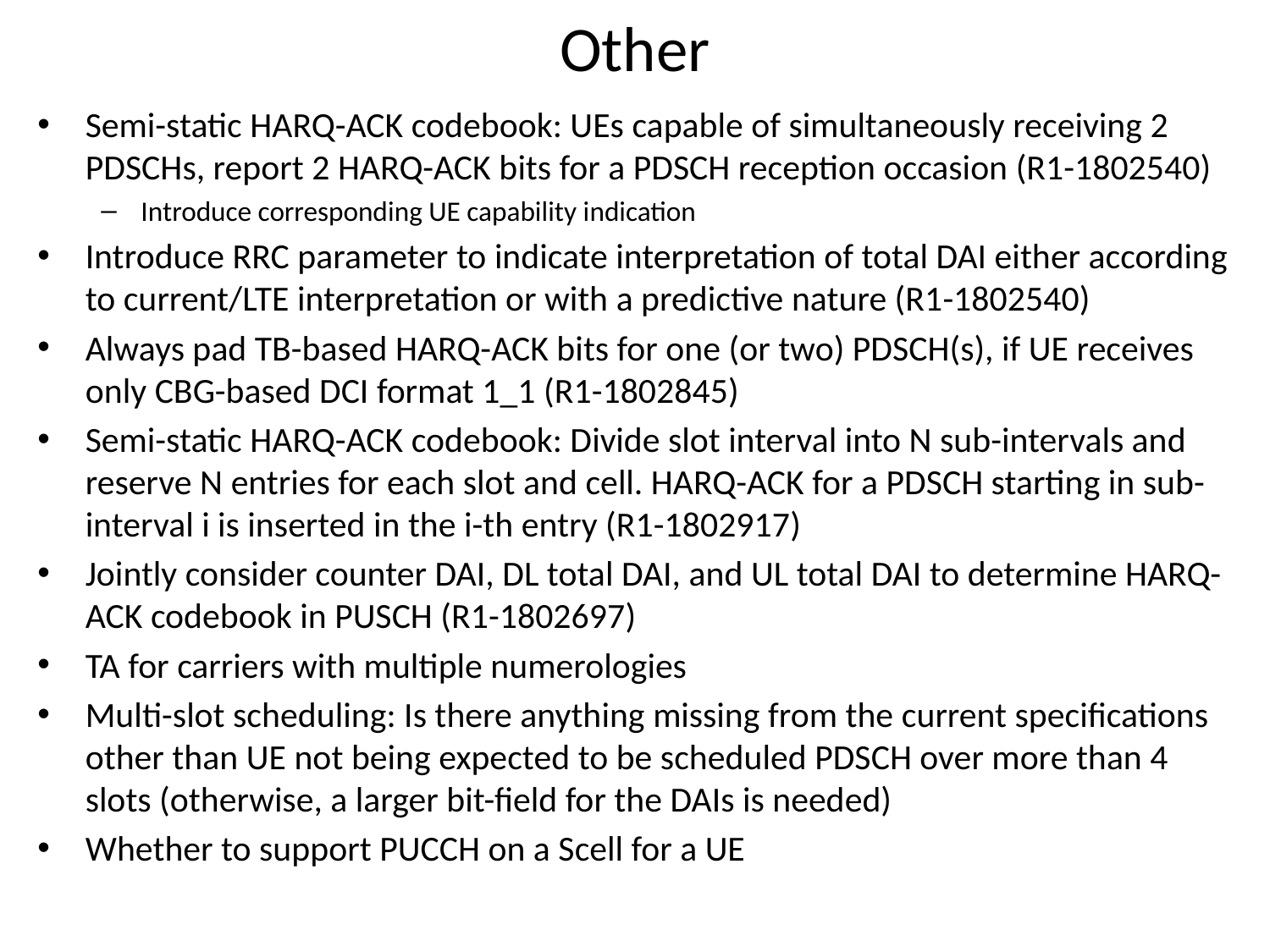

# Other
Semi-static HARQ-ACK codebook: UEs capable of simultaneously receiving 2 PDSCHs, report 2 HARQ-ACK bits for a PDSCH reception occasion (R1-1802540)
Introduce corresponding UE capability indication
Introduce RRC parameter to indicate interpretation of total DAI either according to current/LTE interpretation or with a predictive nature (R1-1802540)
Always pad TB-based HARQ-ACK bits for one (or two) PDSCH(s), if UE receives only CBG-based DCI format 1_1 (R1-1802845)
Semi-static HARQ-ACK codebook: Divide slot interval into N sub-intervals and reserve N entries for each slot and cell. HARQ-ACK for a PDSCH starting in sub-interval i is inserted in the i-th entry (R1-1802917)
Jointly consider counter DAI, DL total DAI, and UL total DAI to determine HARQ-ACK codebook in PUSCH (R1-1802697)
TA for carriers with multiple numerologies
Multi-slot scheduling: Is there anything missing from the current specifications other than UE not being expected to be scheduled PDSCH over more than 4 slots (otherwise, a larger bit-field for the DAIs is needed)
Whether to support PUCCH on a Scell for a UE